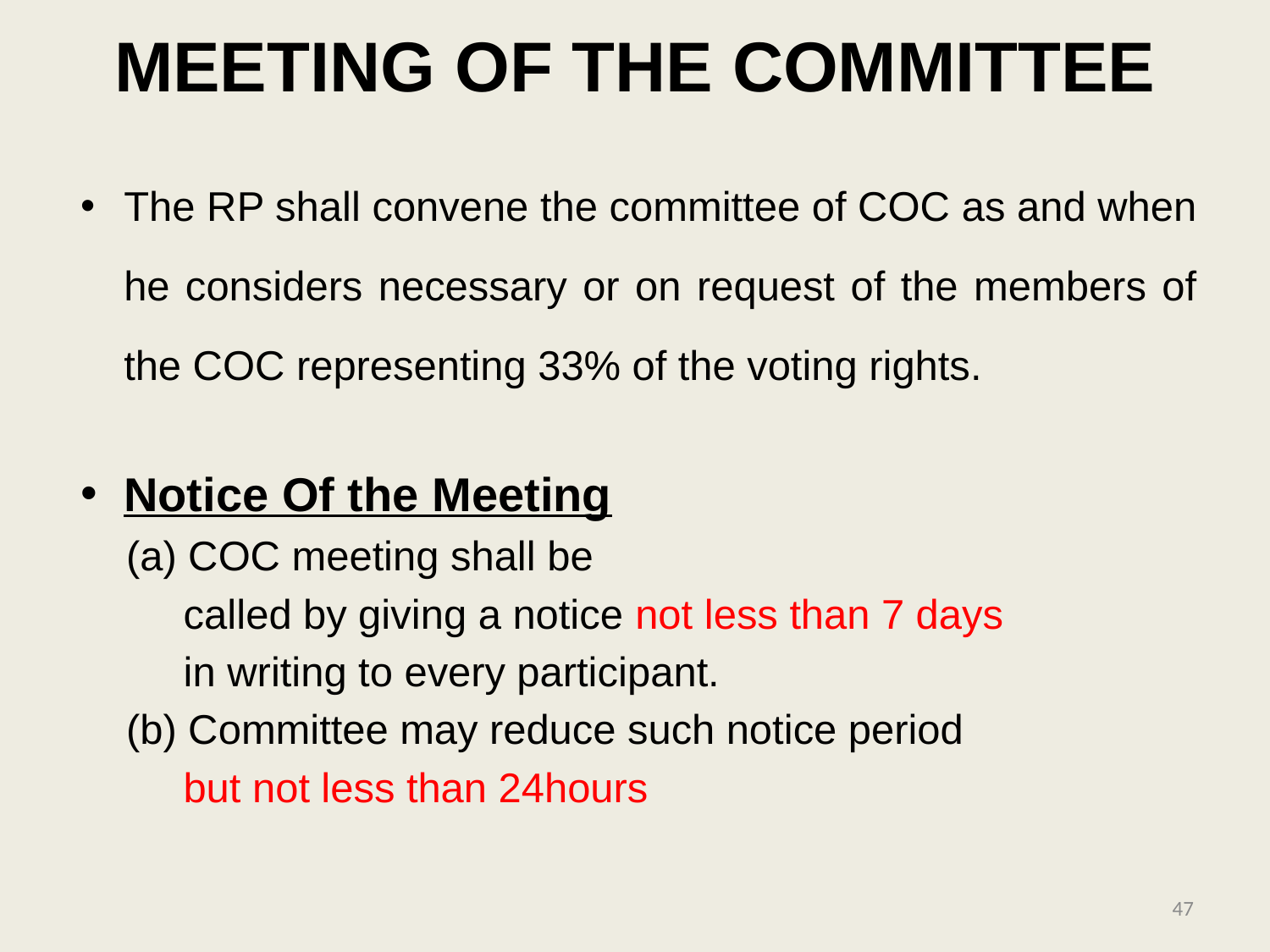

# MEETING OF THE COMMITTEE
The RP shall convene the committee of COC as and when he considers necessary or on request of the members of the COC representing 33% of the voting rights.

Notice Of the Meeting
    (a) COC meeting shall be
         called by giving a notice not less than 7 days
         in writing to every participant.
    (b) Committee may reduce such notice period
         but not less than 24hours

47